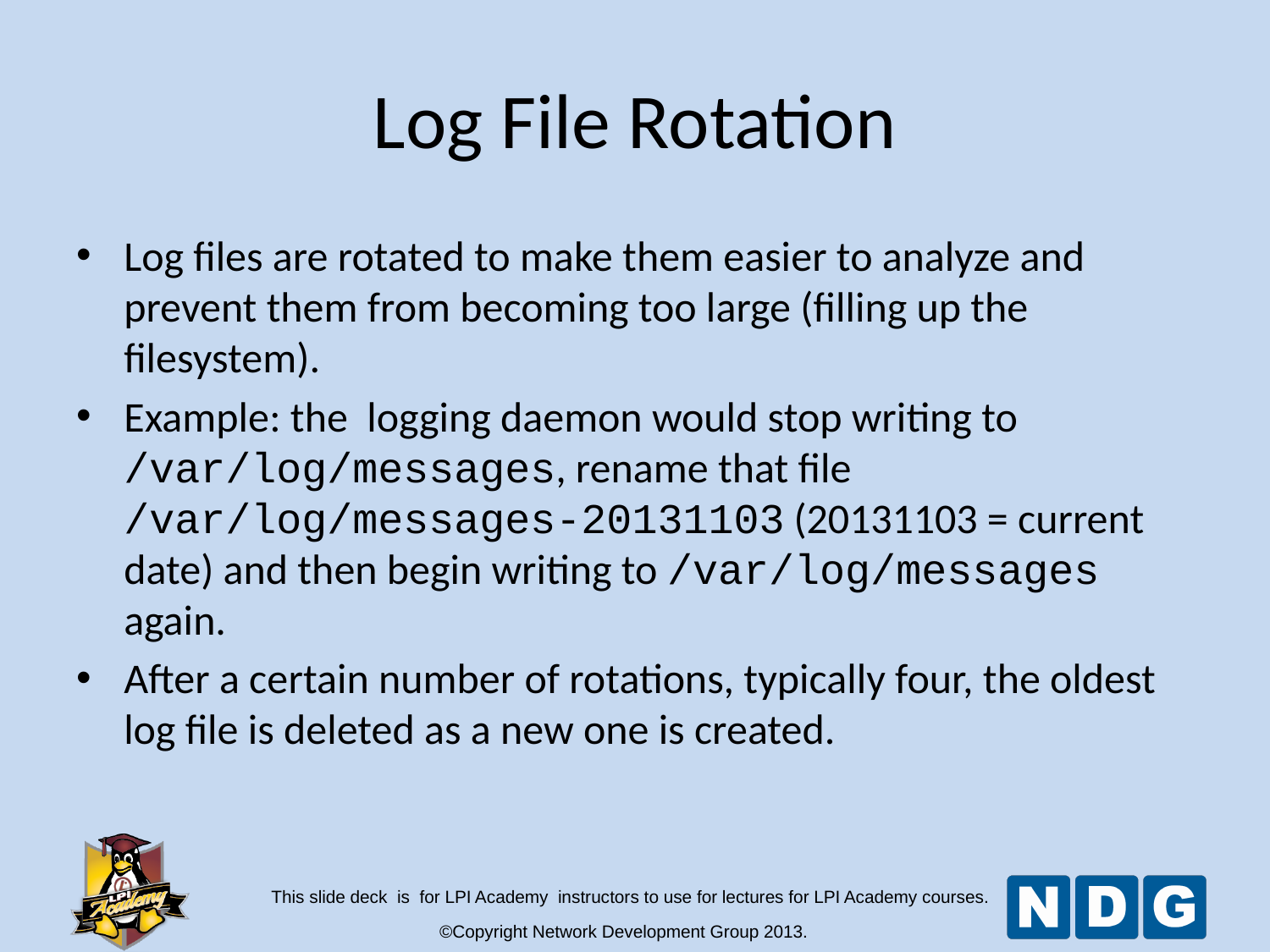

# Log File Rotation
Log files are rotated to make them easier to analyze and prevent them from becoming too large (filling up the filesystem).
Example: the  logging daemon would stop writing to /var/log/messages, rename that file /var/log/messages-20131103 (20131103 = current date) and then begin writing to /var/log/messages again.
After a certain number of rotations, typically four, the oldest log file is deleted as a new one is created.